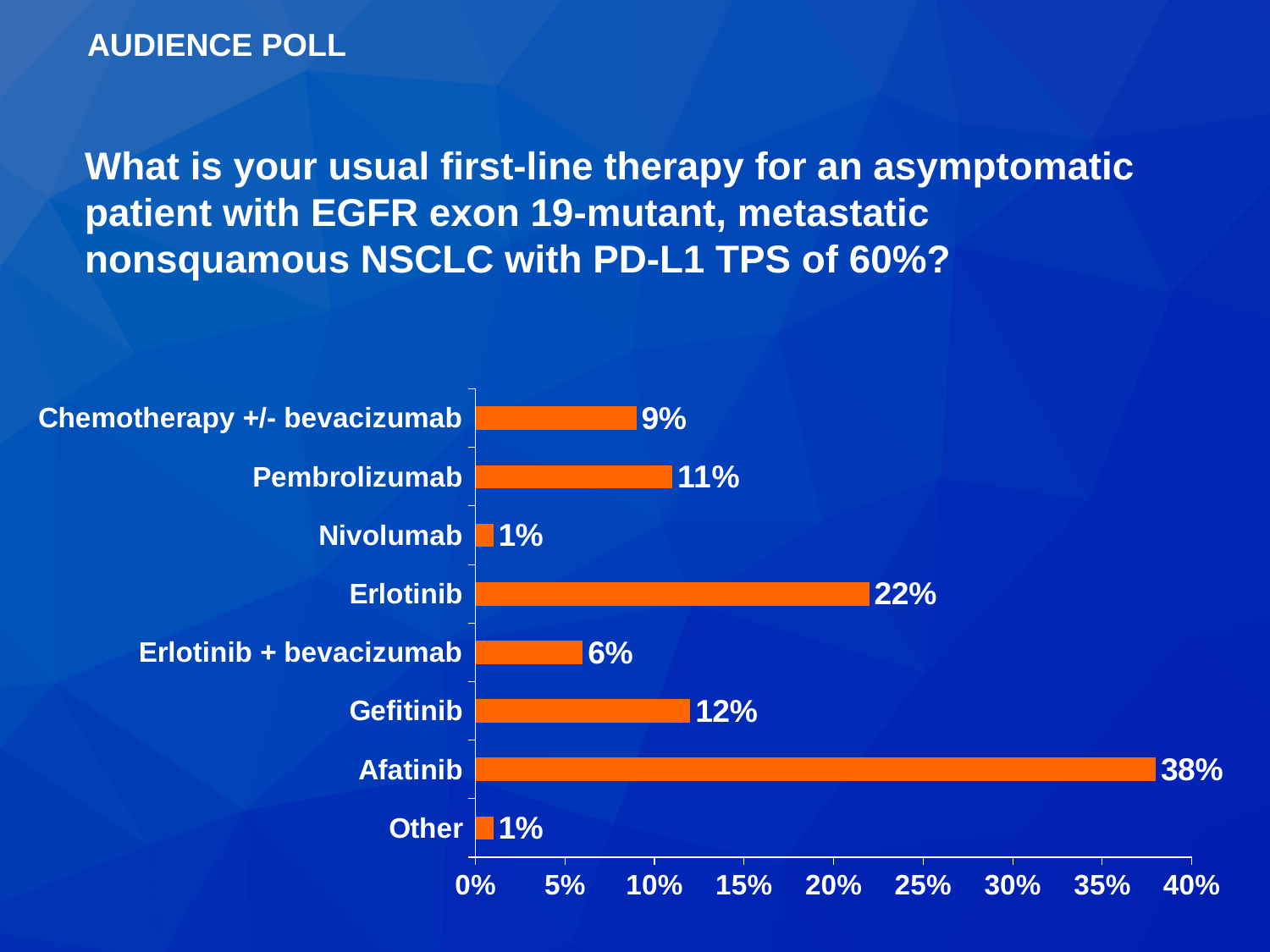

AUDIENCE POLL
What is your usual first-line therapy for an asymptomatic patient with EGFR exon 19-mutant, metastatic nonsquamous NSCLC with PD-L1 TPS of 60%?

### Chart

| Category | Series 1 |
|---|---|
| Other | 0.01 |
| Afatinib | 0.38 |
| Gefitinib | 0.12 |
| Erlotinib + bevacizumab | 0.06 |
| Erlotinib | 0.22 |
| Nivolumab | 0.01 |
| Pembrolizumab | 0.11 |
| Chemotherapy +/- bevacizumab | 0.09 |